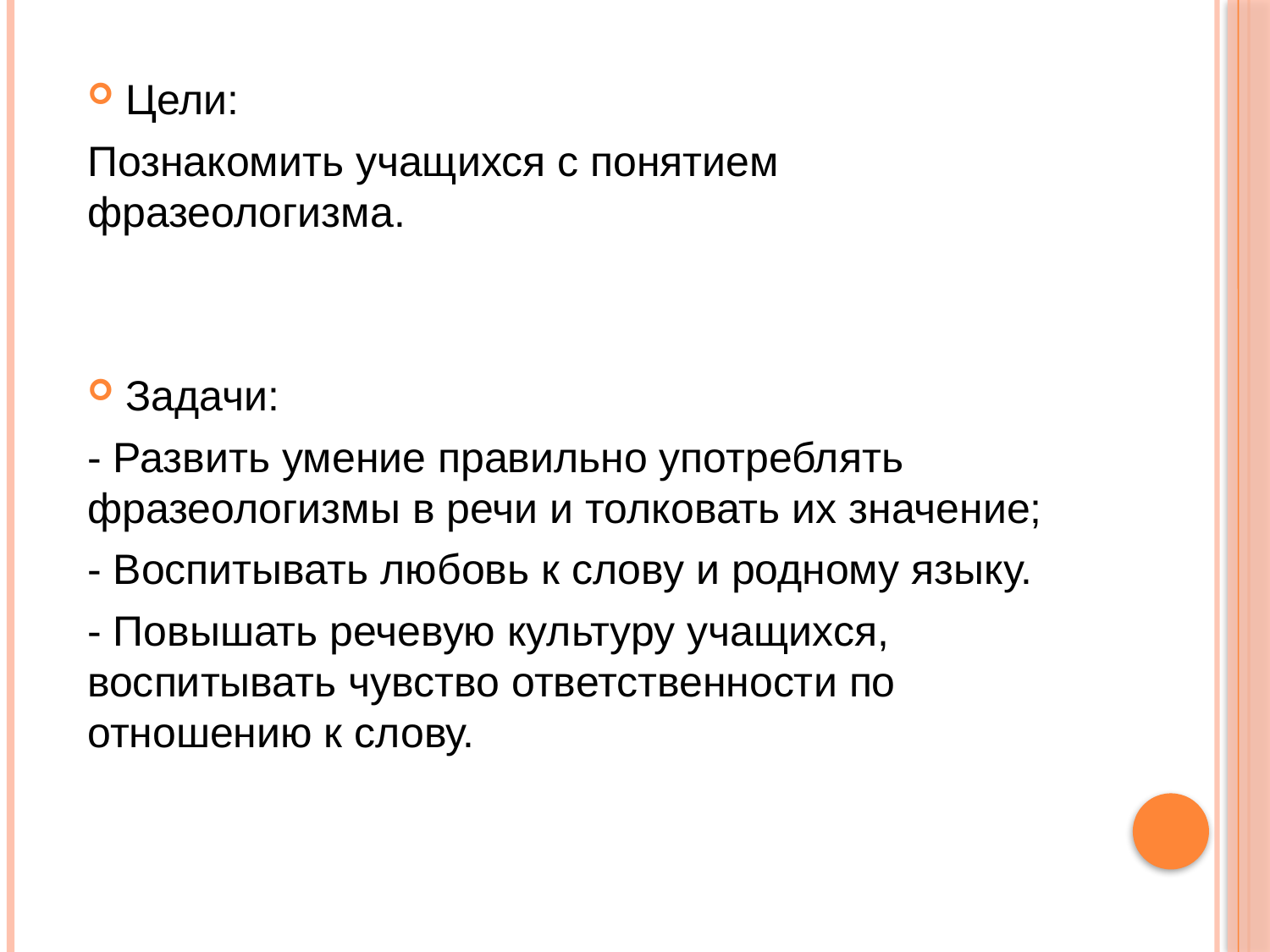

Цели:
Познакомить учащихся с понятием фразеологизма.

Задачи:
- Развить умение правильно употреблять фразеологизмы в речи и толковать их значение;
- Воспитывать любовь к слову и родному языку.
- Повышать речевую культуру учащихся, воспитывать чувство ответственности по отношению к слову.